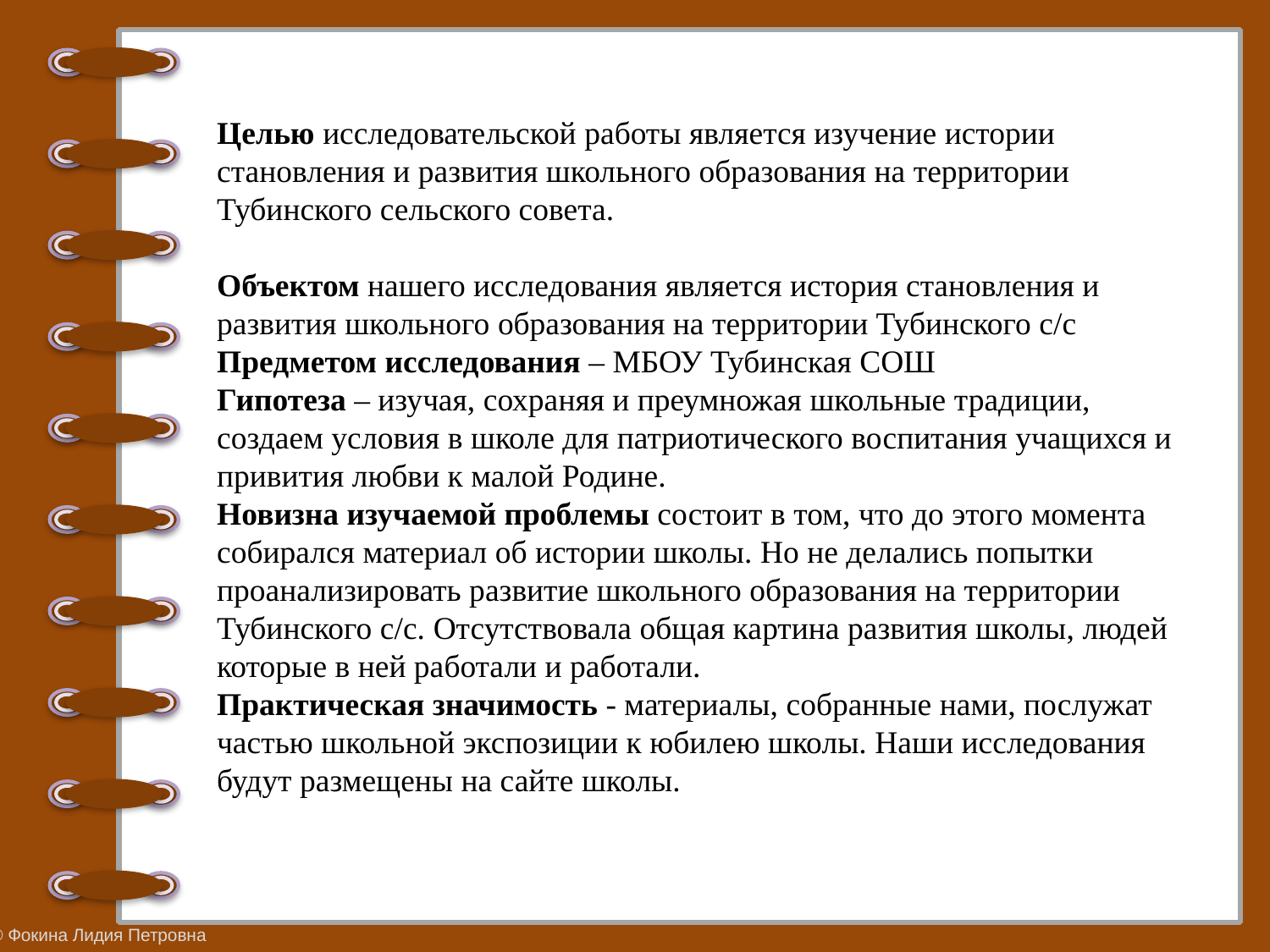

Целью исследовательской работы является изучение истории становления и развития школьного образования на территории Тубинского сельского совета.

Объектом нашего исследования является история становления и развития школьного образования на территории Тубинского с/с
Предметом исследования – МБОУ Тубинская СОШ
Гипотеза – изучая, сохраняя и преумножая школьные традиции, создаем условия в школе для патриотического воспитания учащихся и привития любви к малой Родине.
Новизна изучаемой проблемы состоит в том, что до этого момента собирался материал об истории школы. Но не делались попытки проанализировать развитие школьного образования на территории Тубинского с/с. Отсутствовала общая картина развития школы, людей которые в ней работали и работали.
Практическая значимость - материалы, собранные нами, послужат частью школьной экспозиции к юбилею школы. Наши исследования будут размещены на сайте школы.